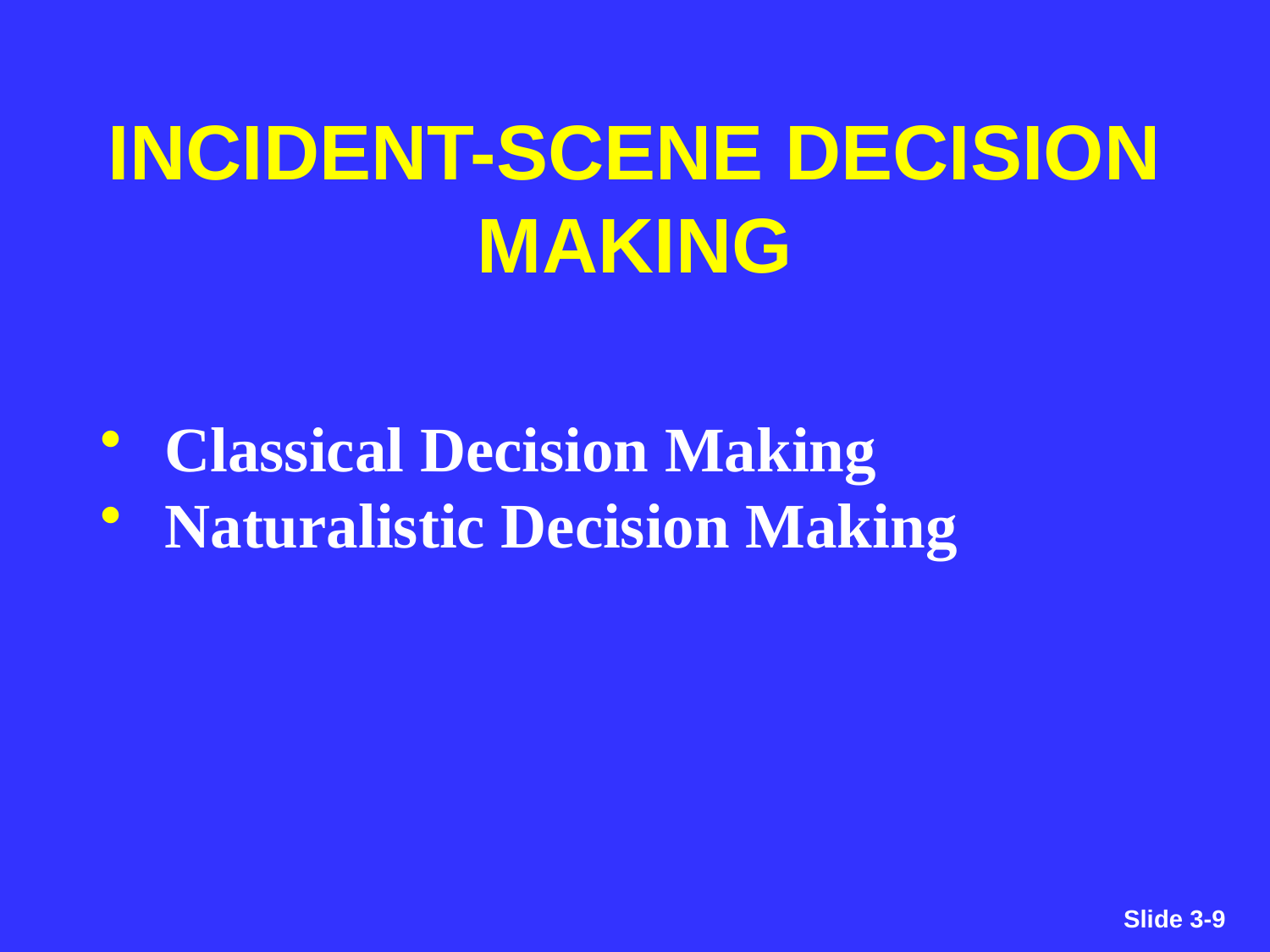

INCIDENT-SCENE DECISION MAKING
Classical Decision Making
Naturalistic Decision Making
Slide 3-9